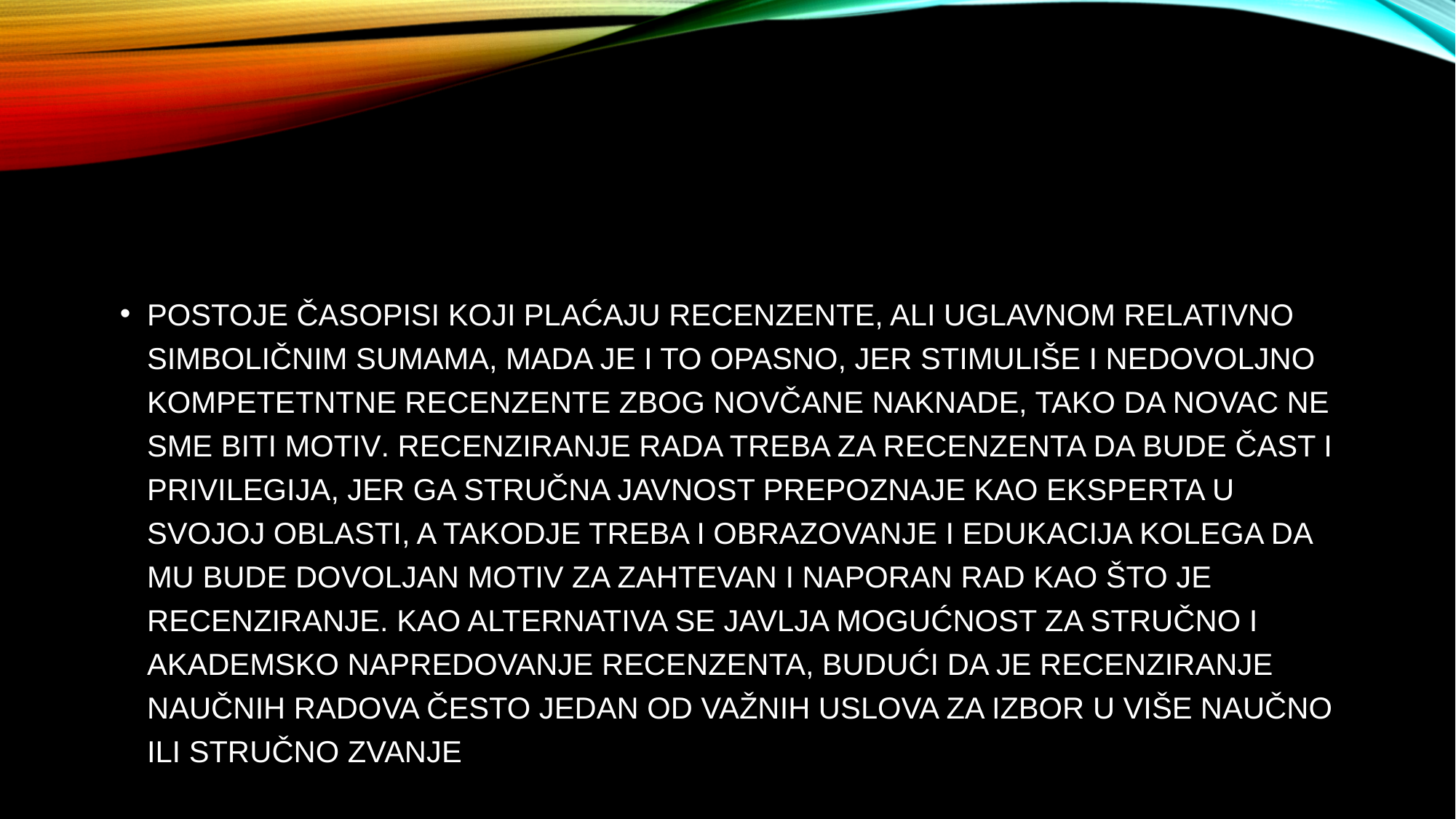

Postoje časopisi koji plaćaju recenzente, ali uglavnom relativno simboličnim sumama, mada je I to opasno, jer stimuliše I nedovoljno kompetetntne recenzente zbog novčane naknade, tako da novac ne sme biti motiv. RECENZIRANJE RADA TREBA ZA RECENZENTA DA BUDE ČAST I PRIVILEGIJA, JER GA STRUČNA JAVNOST PREPOZNAJE KAO EKSPERTA U SVOJOJ OBLASTI, A TAKODJE TREBA I OBRAZOVANJE I EDUKACIJA KOLEGA DA MU BUDE DOVOLJAN MOTIV ZA ZAHTEVAN I NAPORAN RAD KAO ŠTO JE RECENZIRANJE. kao alternativa se javlja mogućnost za stručno I AKADEMSKO napredovanje RECENZENTA, BUDUĆI DA JE RECENZIRANJE NAUČNIH RADOVA ČESTO JEDAN OD VAŽNIH USLOVA ZA IZBOR U VIŠE NAUČNO ILI STRUČNO ZVANJE